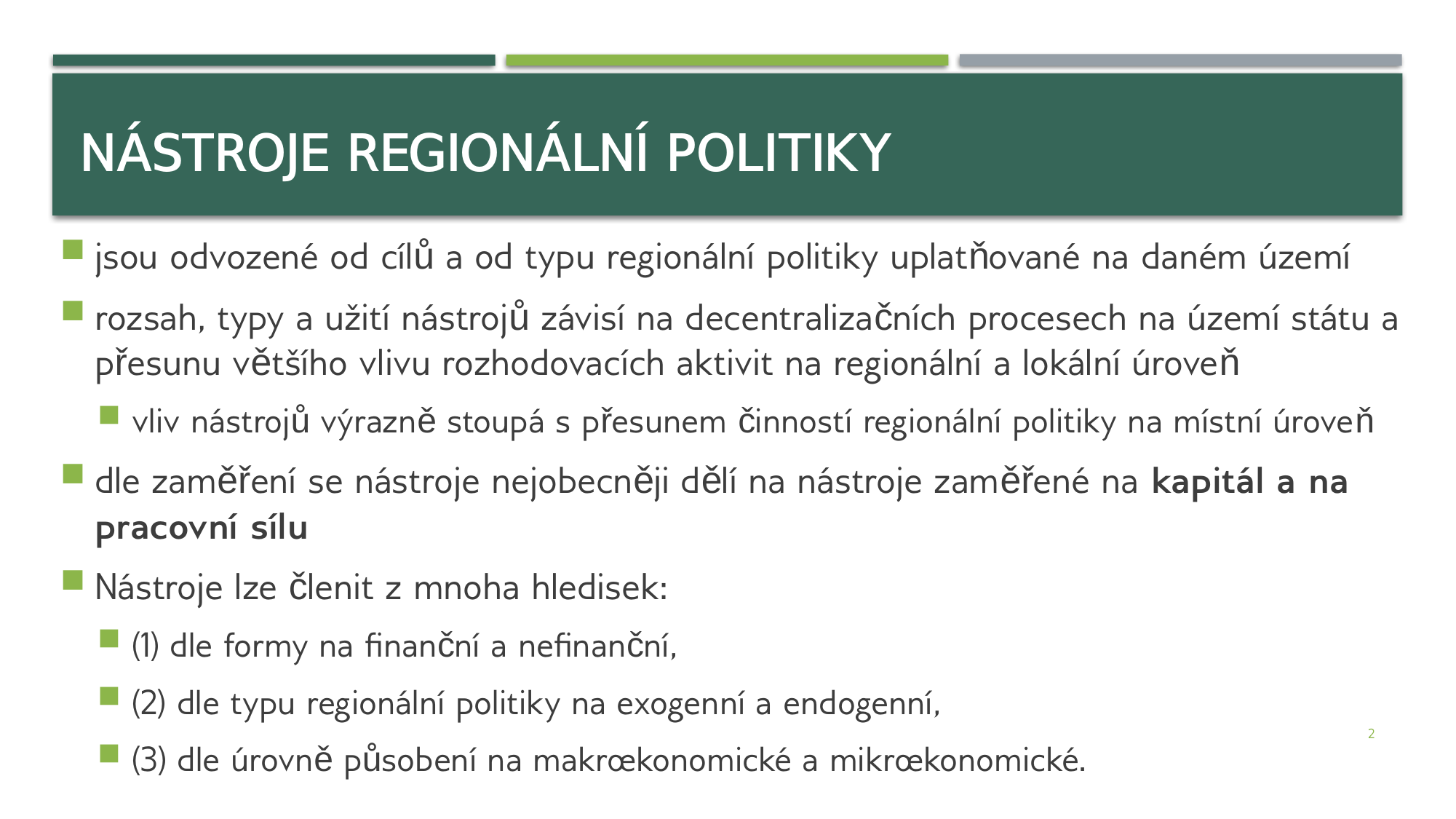

# Nástroje regionální politiky
jsou odvozené od cílů a od typu regionální politiky uplatňované na daném území
rozsah, typy a užití nástrojů závisí na decentralizačních procesech na území státu a přesunu většího vlivu rozhodovacích aktivit na regionální a lokální úroveň
vliv nástrojů výrazně stoupá s přesunem činností regionální politiky na místní úroveň
dle zaměření se nástroje nejobecněji dělí na nástroje zaměřené na kapitál a na pracovní sílu
Nástroje lze členit z mnoha hledisek:
(1) dle formy na finanční a nefinanční,
(2) dle typu regionální politiky na exogenní a endogenní,
(3) dle úrovně působení na makroekonomické a mikroekonomické.
2